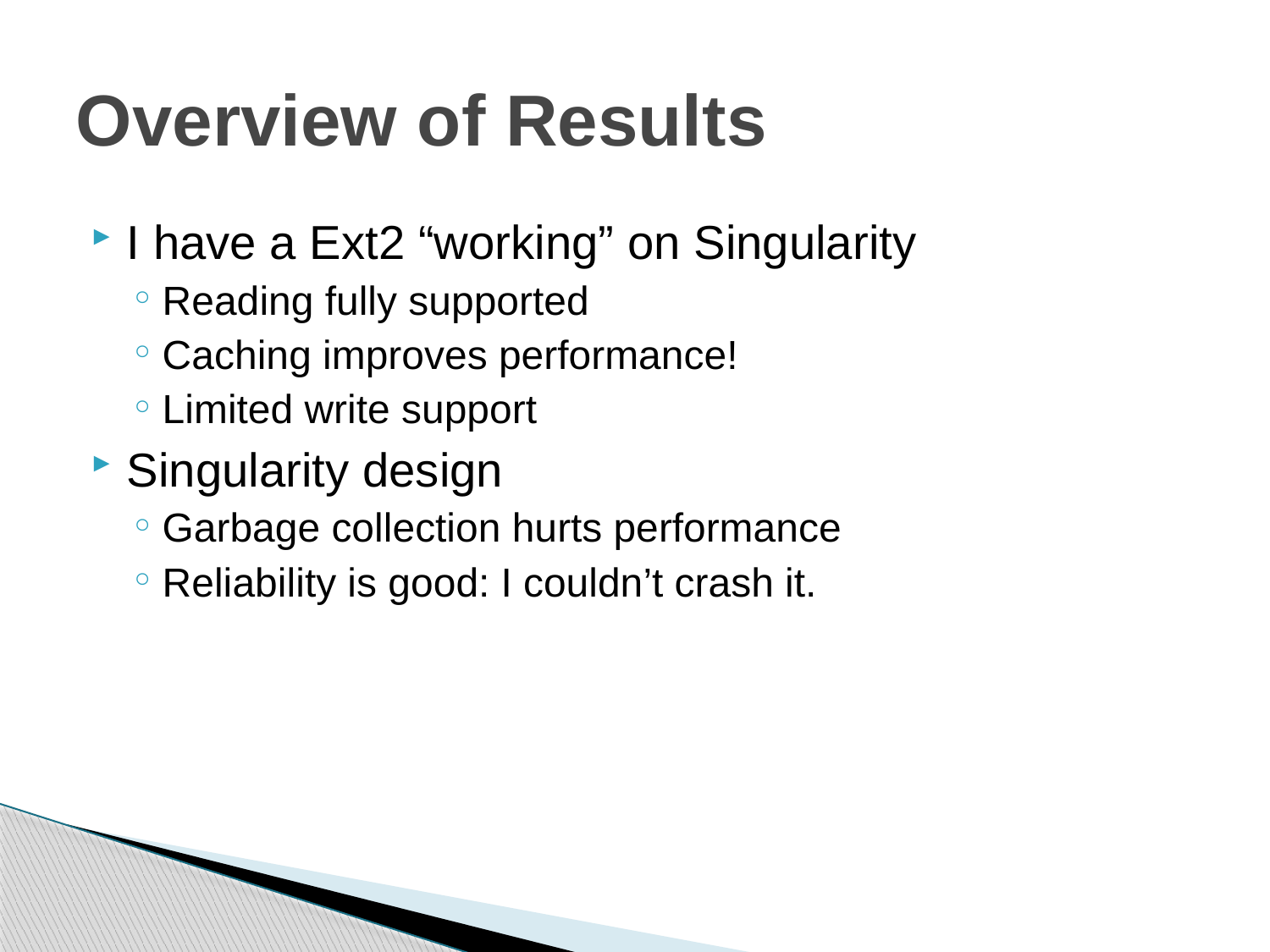

# Overview of Results
I have a Ext2 “working” on Singularity
Reading fully supported
Caching improves performance!
Limited write support
Singularity design
Garbage collection hurts performance
Reliability is good: I couldn’t crash it.